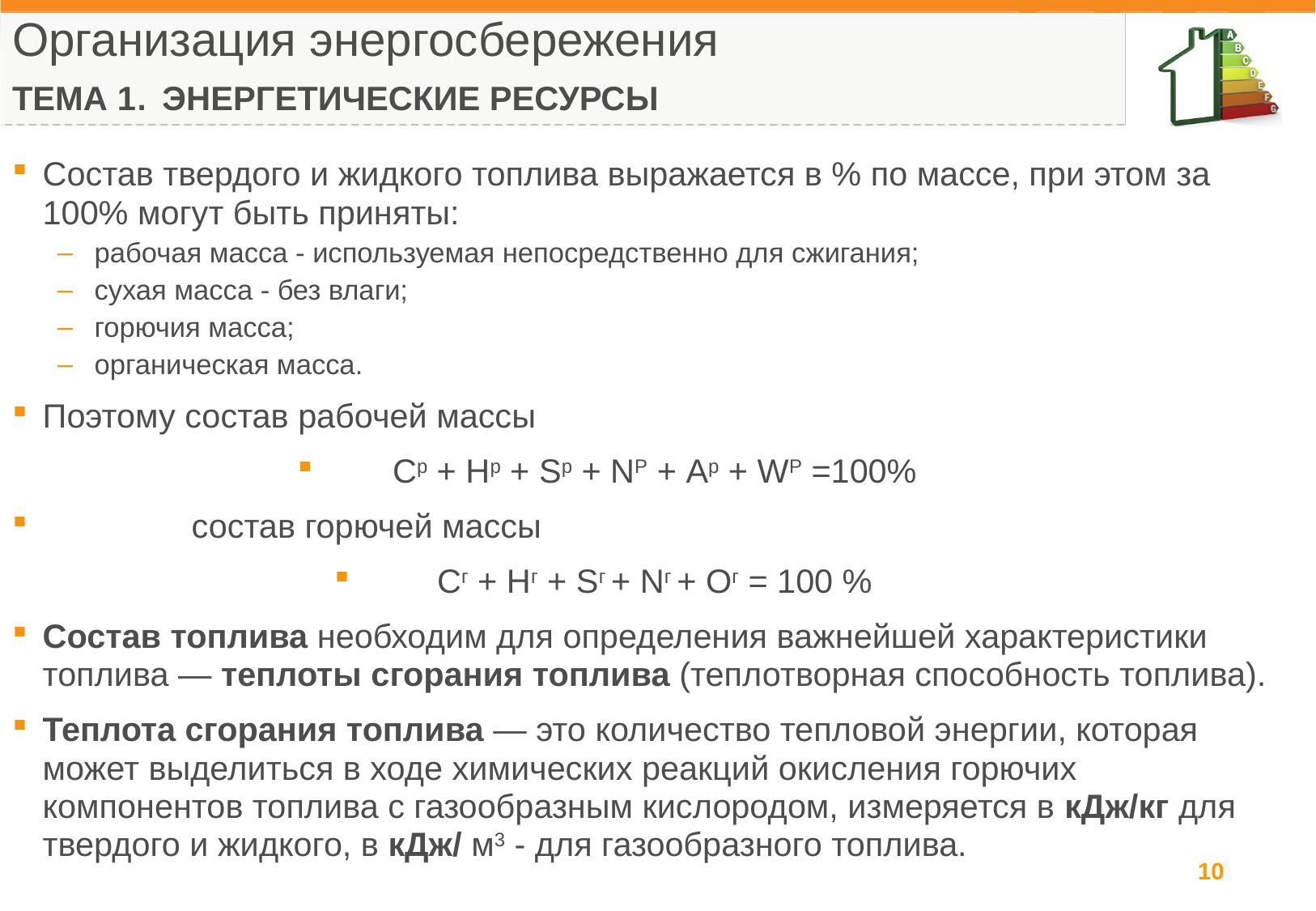

Организация энергосбережения
ТЕМА 1. ЭНЕРГЕТИЧЕСКИЕ РЕСУРСЫ
Состав твердого и жидкого топлива выражается в % по массе, при этом за 100% могут быть приняты:
рабочая масса - используемая непосредственно для сжигания;
сухая масса - без влаги;
горючия масса;
органическая масса.
Поэтому состав рабочей массы
Ср + Нр + Sp + NP + Ар + WP =100%
                состав горючей массы
Сг + Нг + Sг + Nг + Oг = 100 %
Состав топлива необходим для определения важнейшей характеристики топлива — теплоты сгорания топлива (теплотворная способность топлива).
Теплота сгорания топлива — это количество тепловой энергии, которая может выделиться в ходе химических реакций окисления горючих компонентов топлива с газообразным кислородом, измеряется в кДж/кг для твердого и жидкого, в кДж/ м3 - для газообразного топлива.